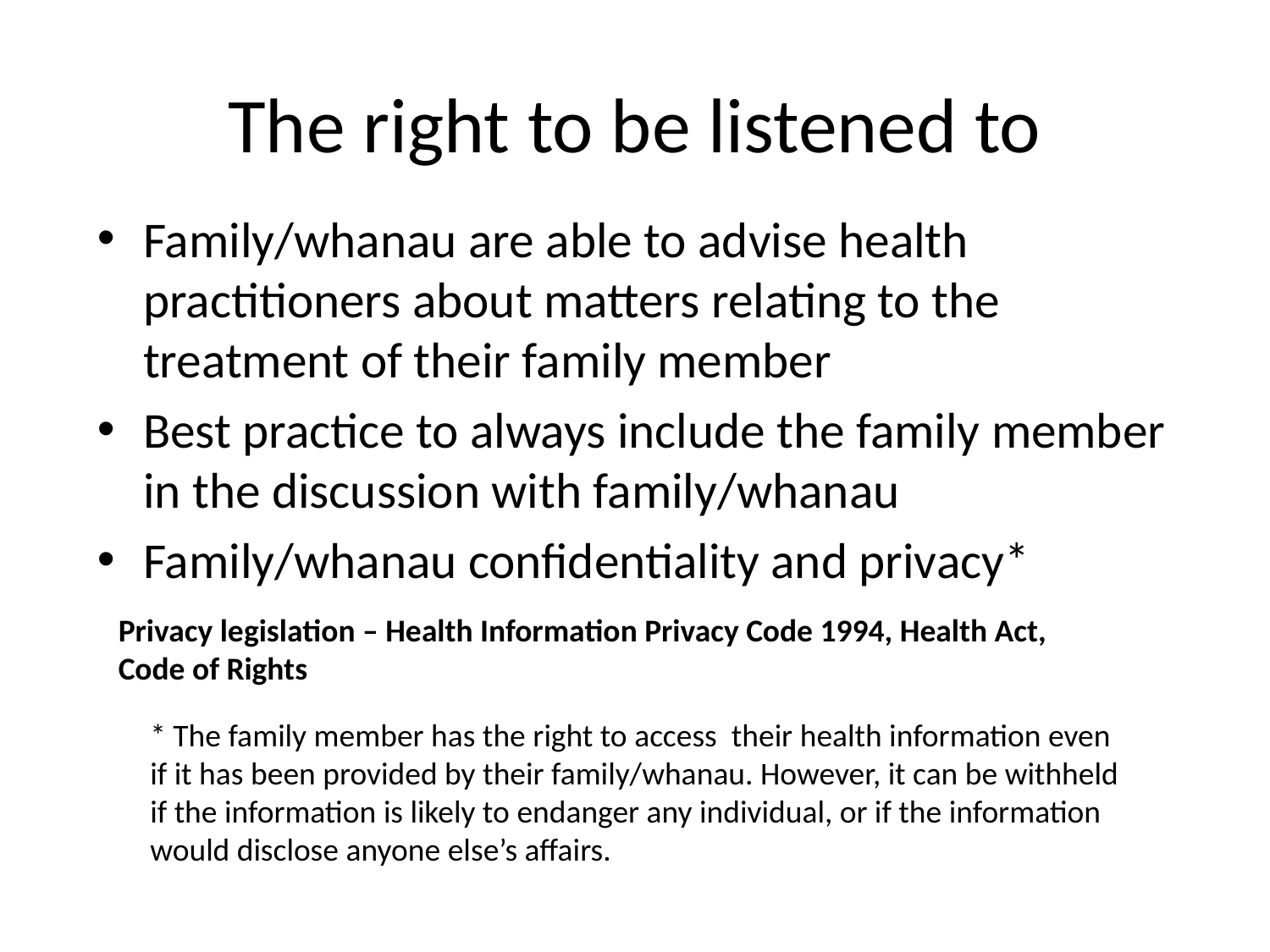

# The right to be listened to
Family/whanau are able to advise health practitioners about matters relating to the treatment of their family member
Best practice to always include the family member in the discussion with family/whanau
Family/whanau confidentiality and privacy*
Privacy legislation – Health Information Privacy Code 1994, Health Act, Code of Rights
* The family member has the right to access  their health information even if it has been provided by their family/whanau. However, it can be withheld if the information is likely to endanger any individual, or if the information would disclose anyone else’s affairs.